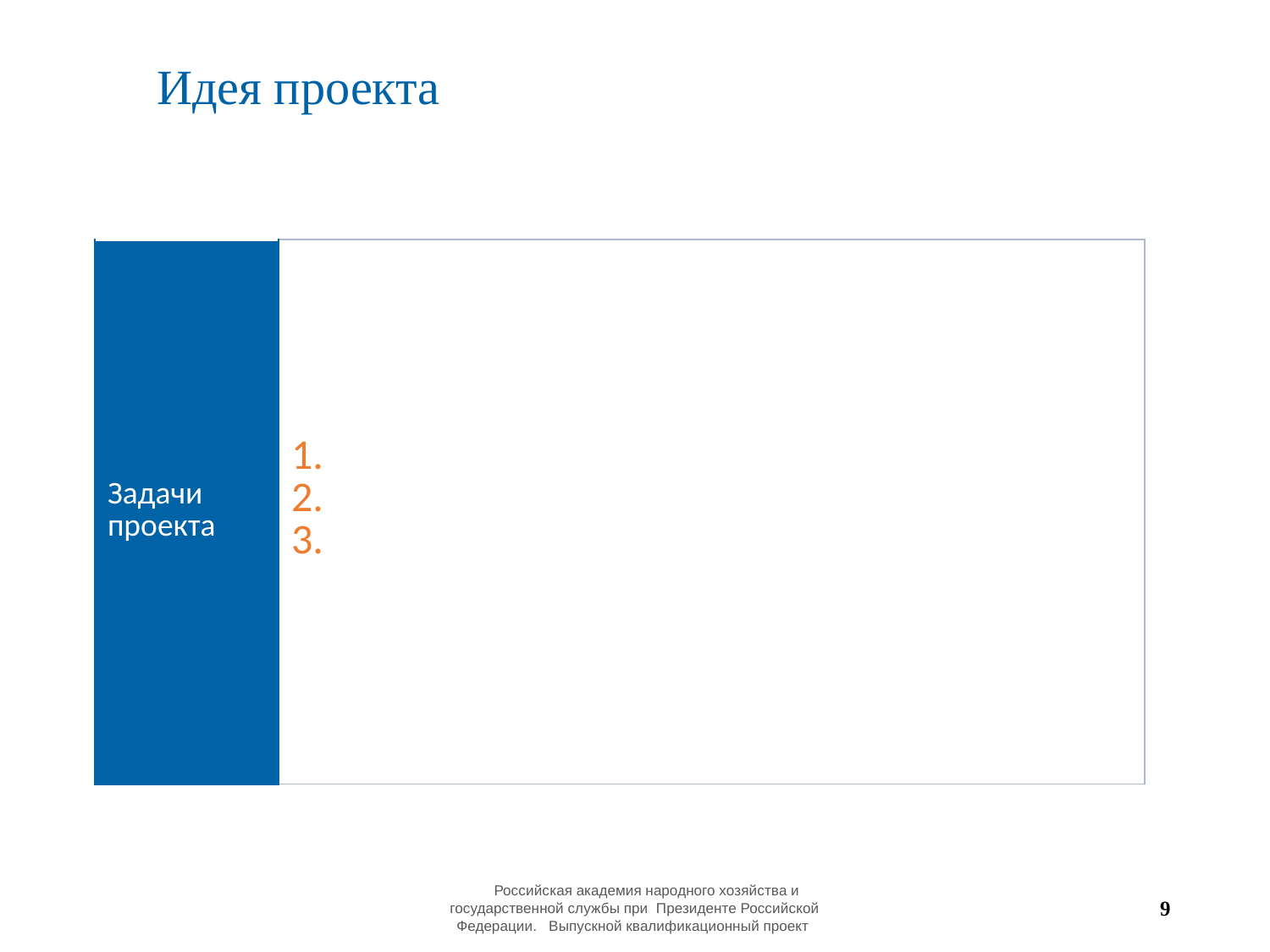

Идея проекта
| Задачи проекта | 1. 2. 3. |
| --- | --- |

      Российская академия народного хозяйства и государственной службы при  Президенте Российской Федерации.   Выпускной квалификационный проект
9